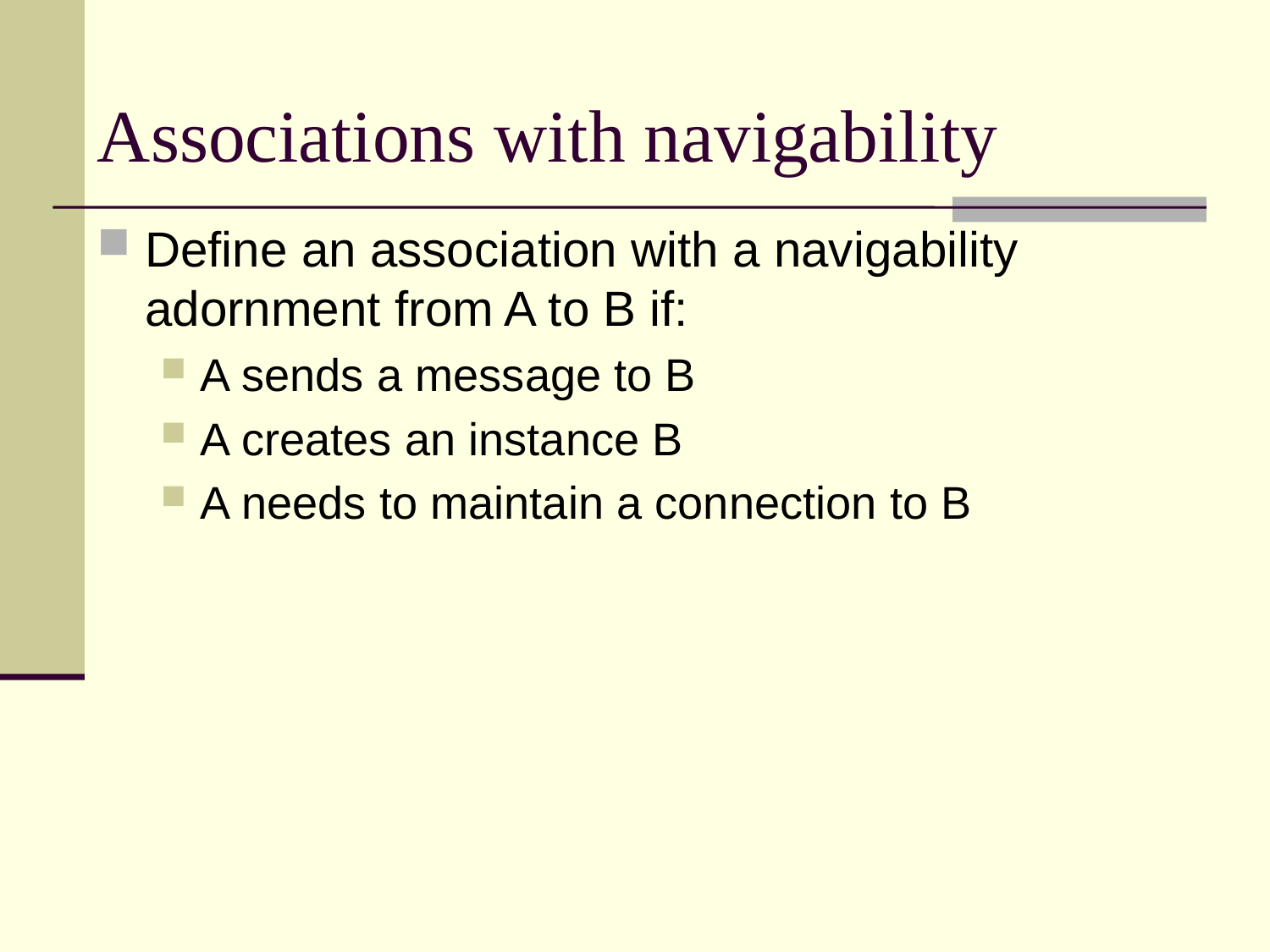

# Associations with navigability
Define an association with a navigability adornment from A to B if:
A sends a message to B
A creates an instance B
A needs to maintain a connection to B